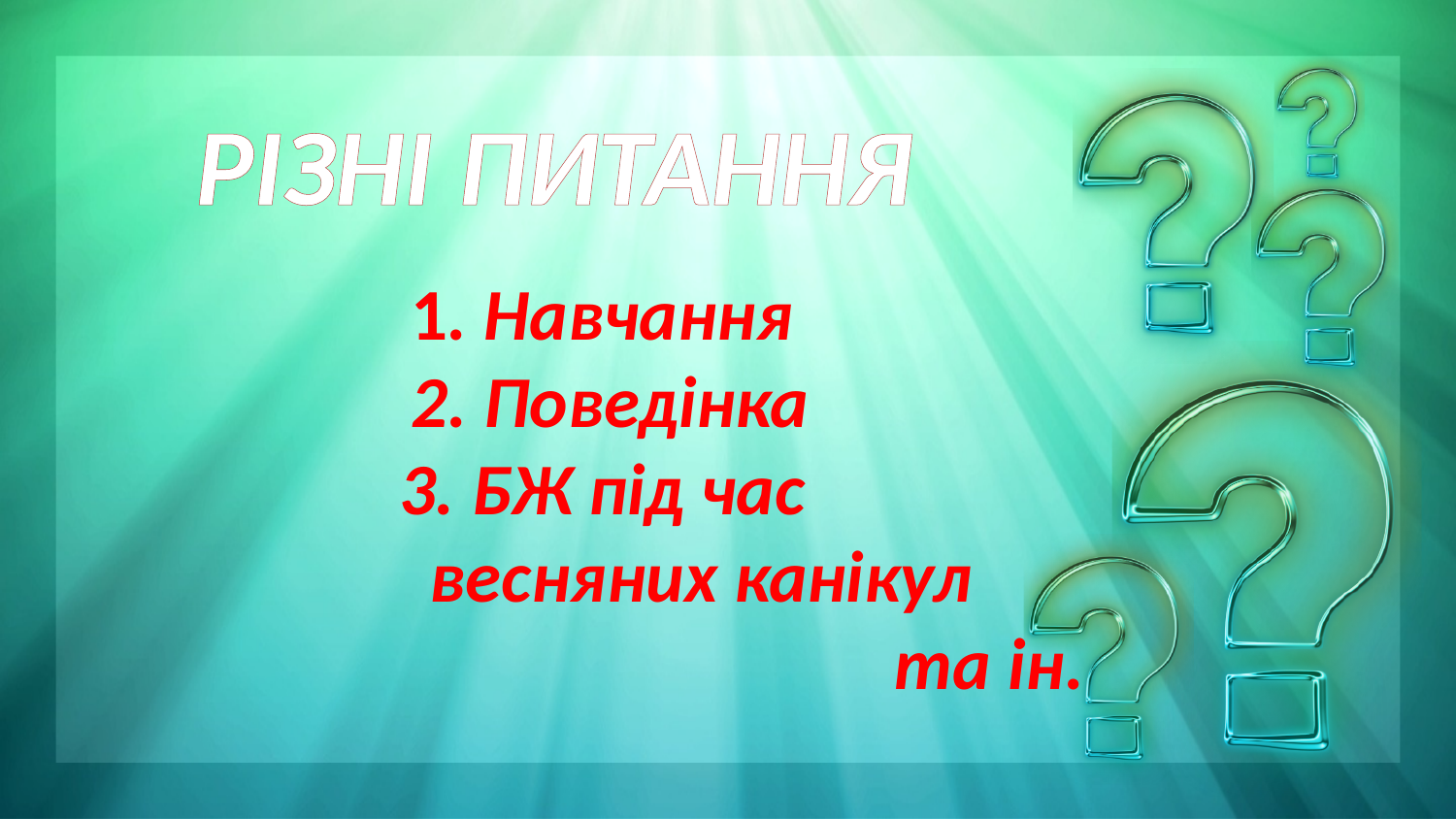

РІЗНІ ПИТАННЯ
1. Навчання
 2. Поведінка
 3. БЖ під час
             весняних канікул
                                               та ін.